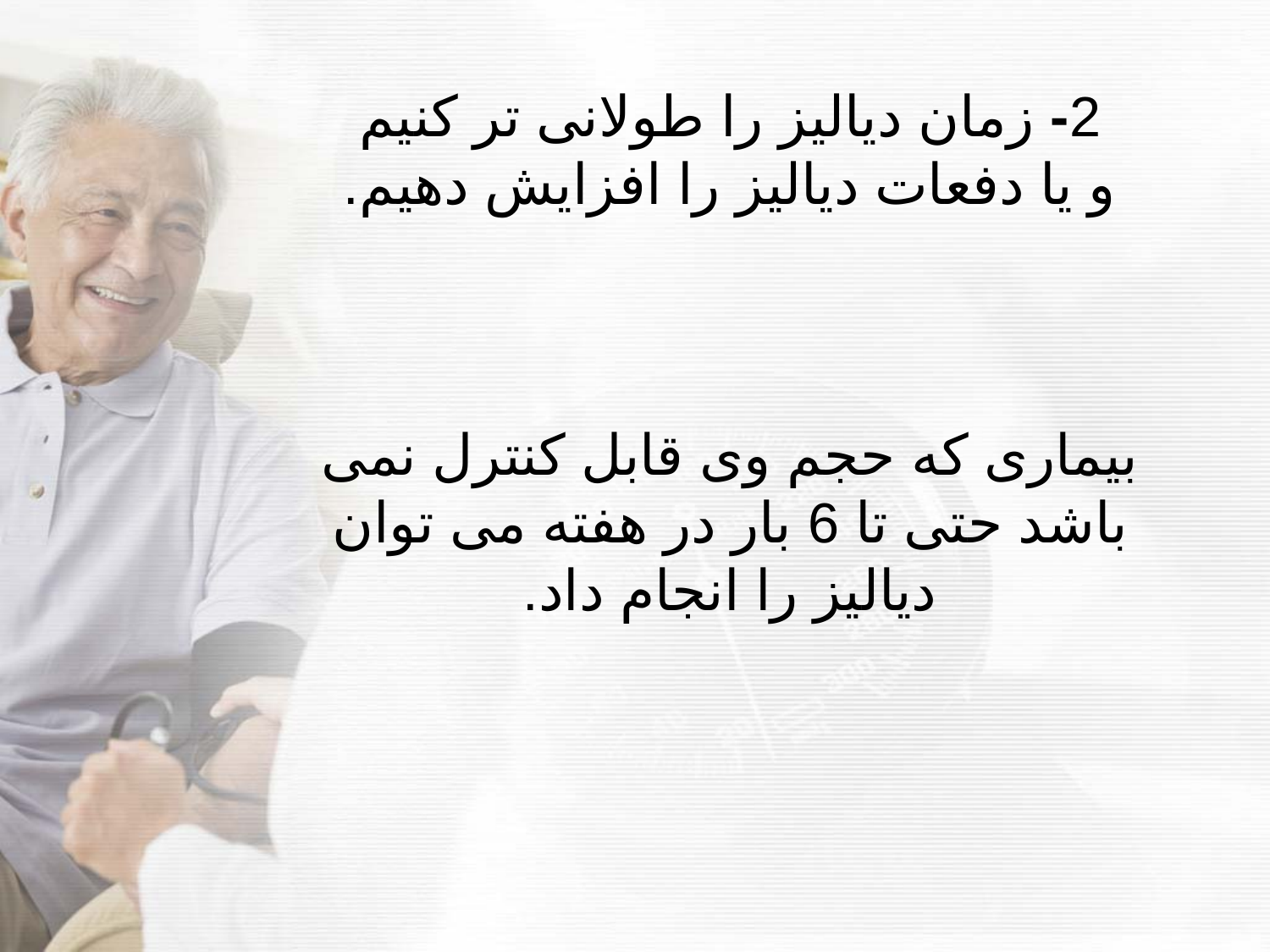

2- زمان دیالیز را طولانی تر کنیم
 و یا دفعات دیالیز را افزایش دهیم.

بیماری که حجم وی قابل کنترل نمی باشد حتی تا 6 بار در هفته می توان دیالیز را انجام داد.